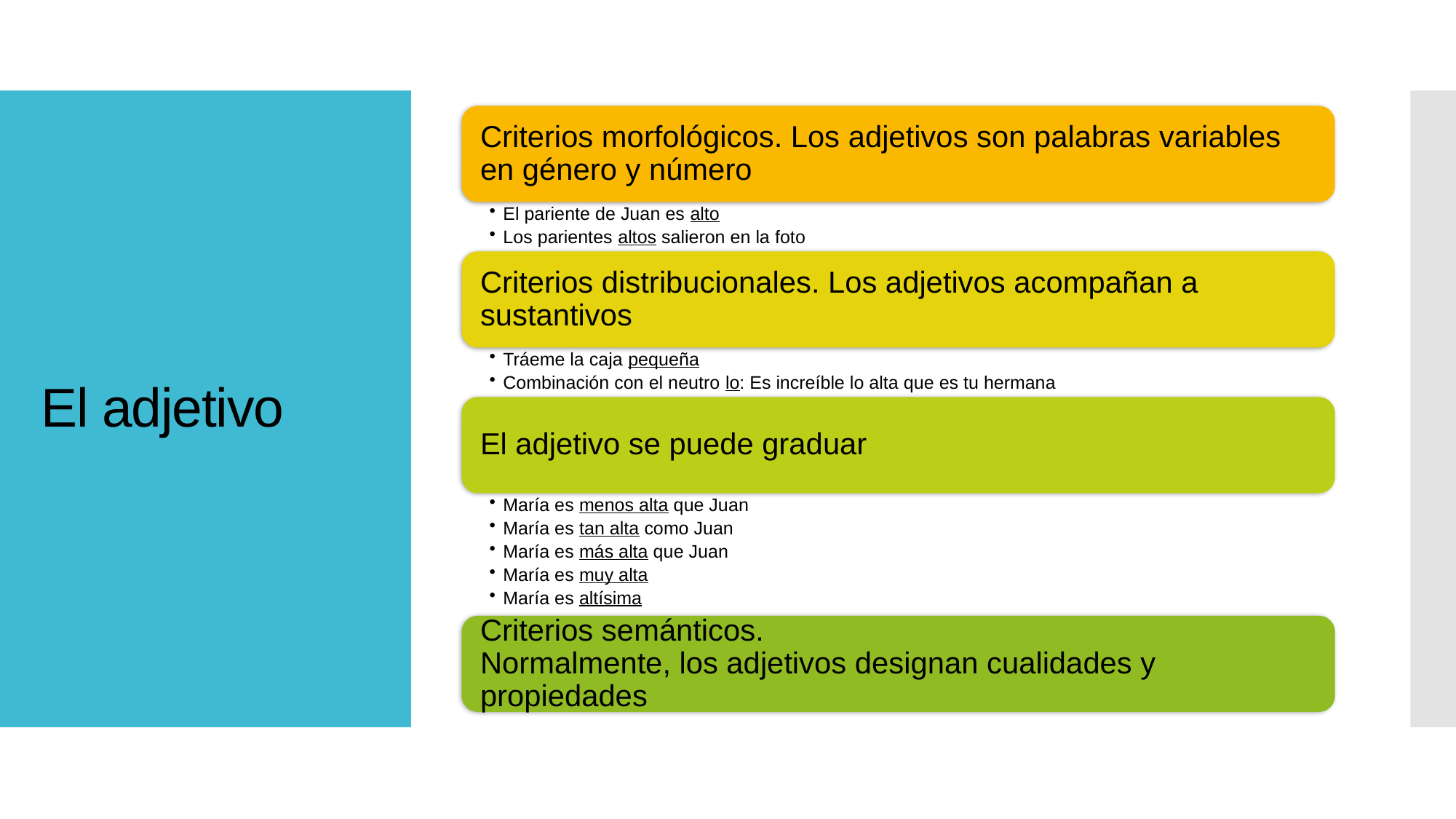

Criterios morfológicos. Los adjetivos son palabras variables en género y número
El pariente de Juan es alto
Los parientes altos salieron en la foto
Criterios distribucionales. Los adjetivos acompañan a sustantivos
Tráeme la caja pequeña
Combinación con el neutro lo: Es increíble lo alta que es tu hermana
El adjetivo se puede graduar
María es menos alta que Juan
María es tan alta como Juan
María es más alta que Juan
María es muy alta
María es altísima
Criterios semánticos.
Normalmente, los adjetivos designan cualidades y propiedades
# El adjetivo